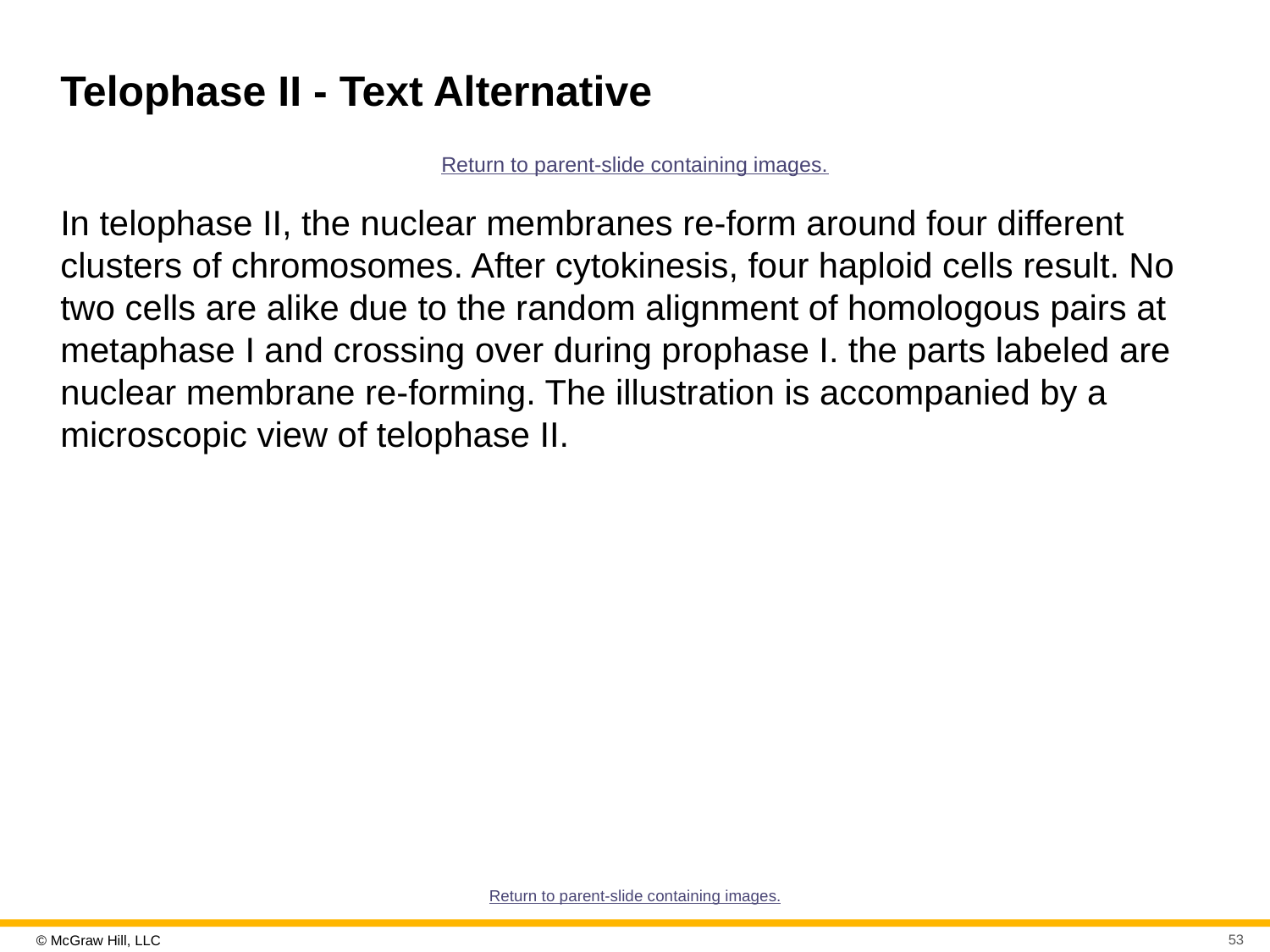

# Telophase II - Text Alternative
Return to parent-slide containing images.
In telophase II, the nuclear membranes re-form around four different clusters of chromosomes. After cytokinesis, four haploid cells result. No two cells are alike due to the random alignment of homologous pairs at metaphase I and crossing over during prophase I. the parts labeled are nuclear membrane re-forming. The illustration is accompanied by a microscopic view of telophase II.
Return to parent-slide containing images.
53